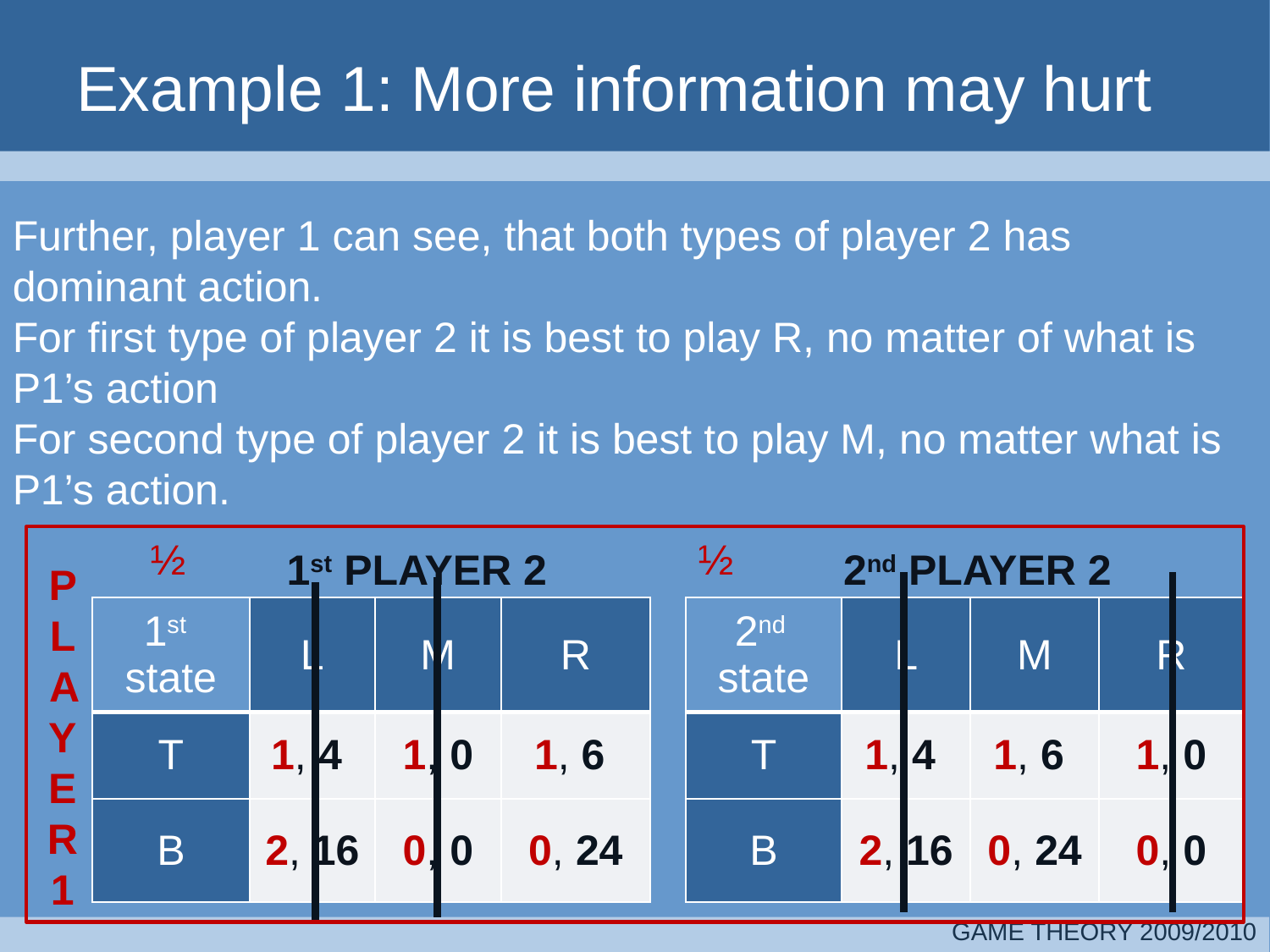

# Example 1: More information may hurt
Further, player 1 can see, that both types of player 2 has dominant action.
For first type of player 2 it is best to play R, no matter of what is P1’s action
For second type of player 2 it is best to play M, no matter what is P1’s action.

½
½
1st PLAYER 2
2nd PLAYER 2
P L AYE R1
| 1st state | L | M | R |
| --- | --- | --- | --- |
| T | 1, 4 | 1, 0 | 1, 6 |
| B | 2, 16 | 0, 0 | 0, 24 |
| 2nd state | L | M | R |
| --- | --- | --- | --- |
| T | 1, 4 | 1, 6 | 1, 0 |
| B | 2, 16 | 0, 24 | 0, 0 |
GAME THEORY 2009/2010